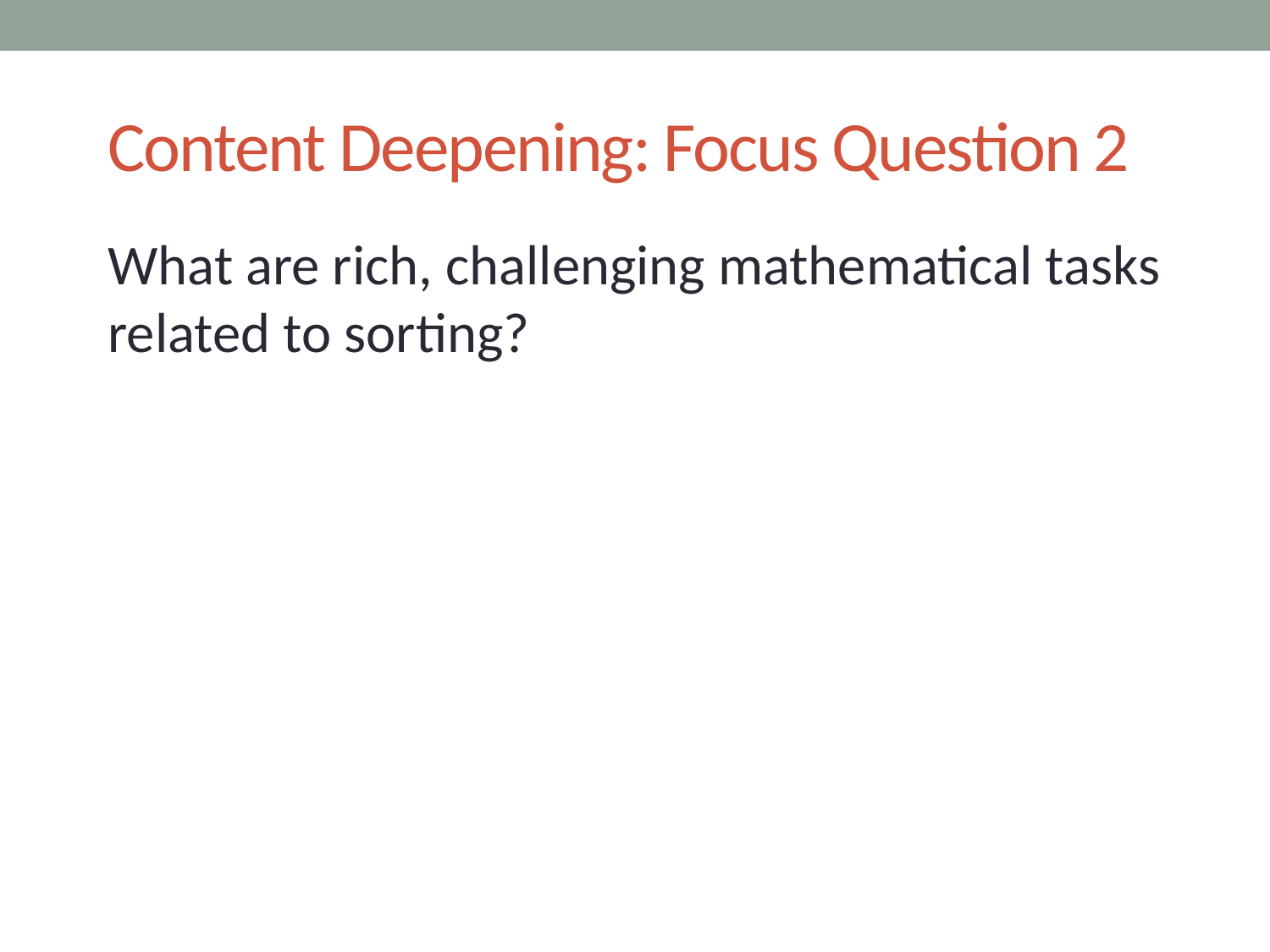

# Content Deepening: Focus Question 2
What are rich, challenging mathematical tasks related to sorting?